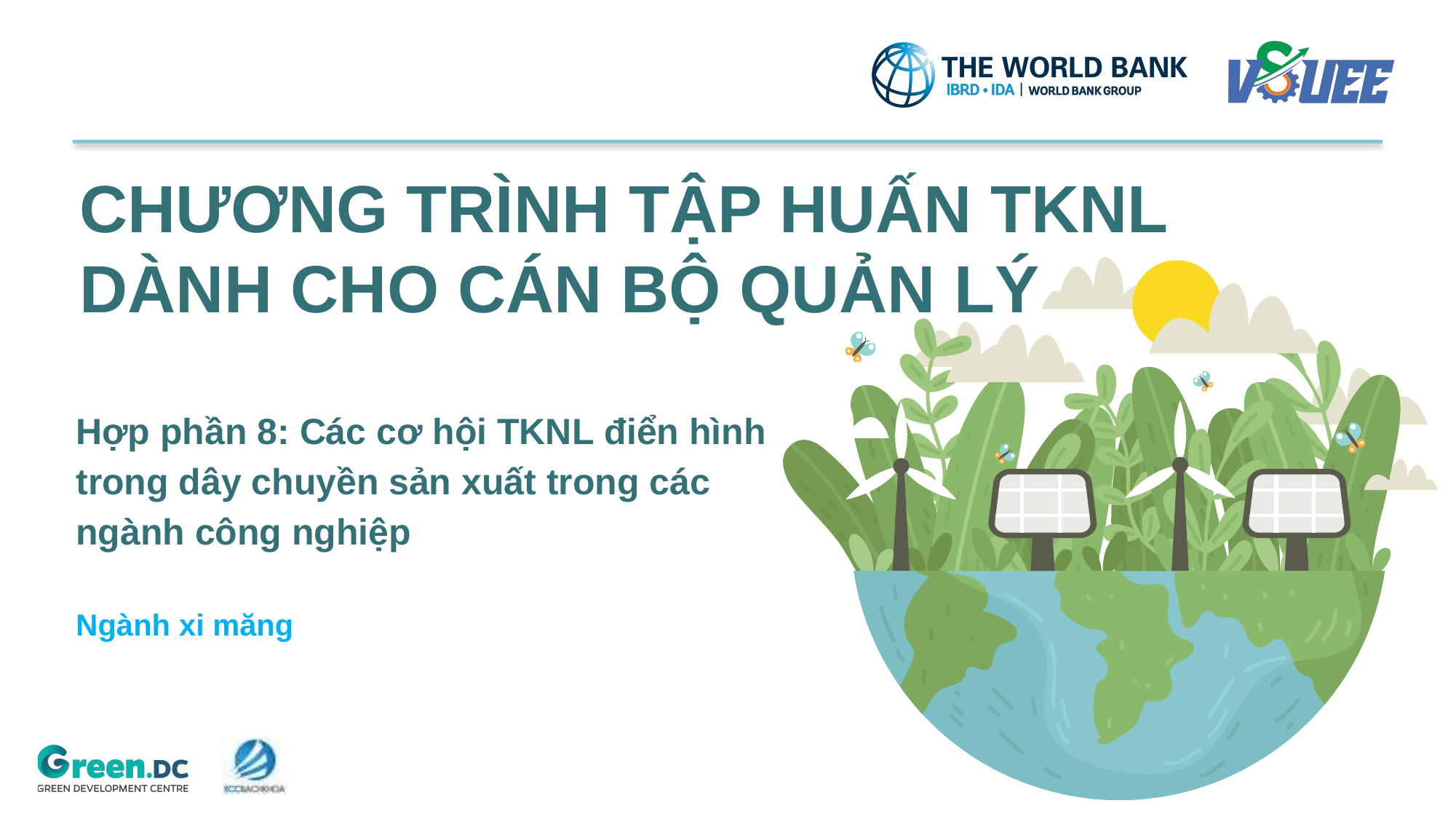

CHƯƠNG TRÌNH TẬP HUẤN TKNL DÀNH CHO CÁN BỘ QUẢN LÝ

Hợp phần 8: Các cơ hội TKNL điển hình trong dây chuyền sản xuất trong các ngành công nghiệp
Ngành xi măng